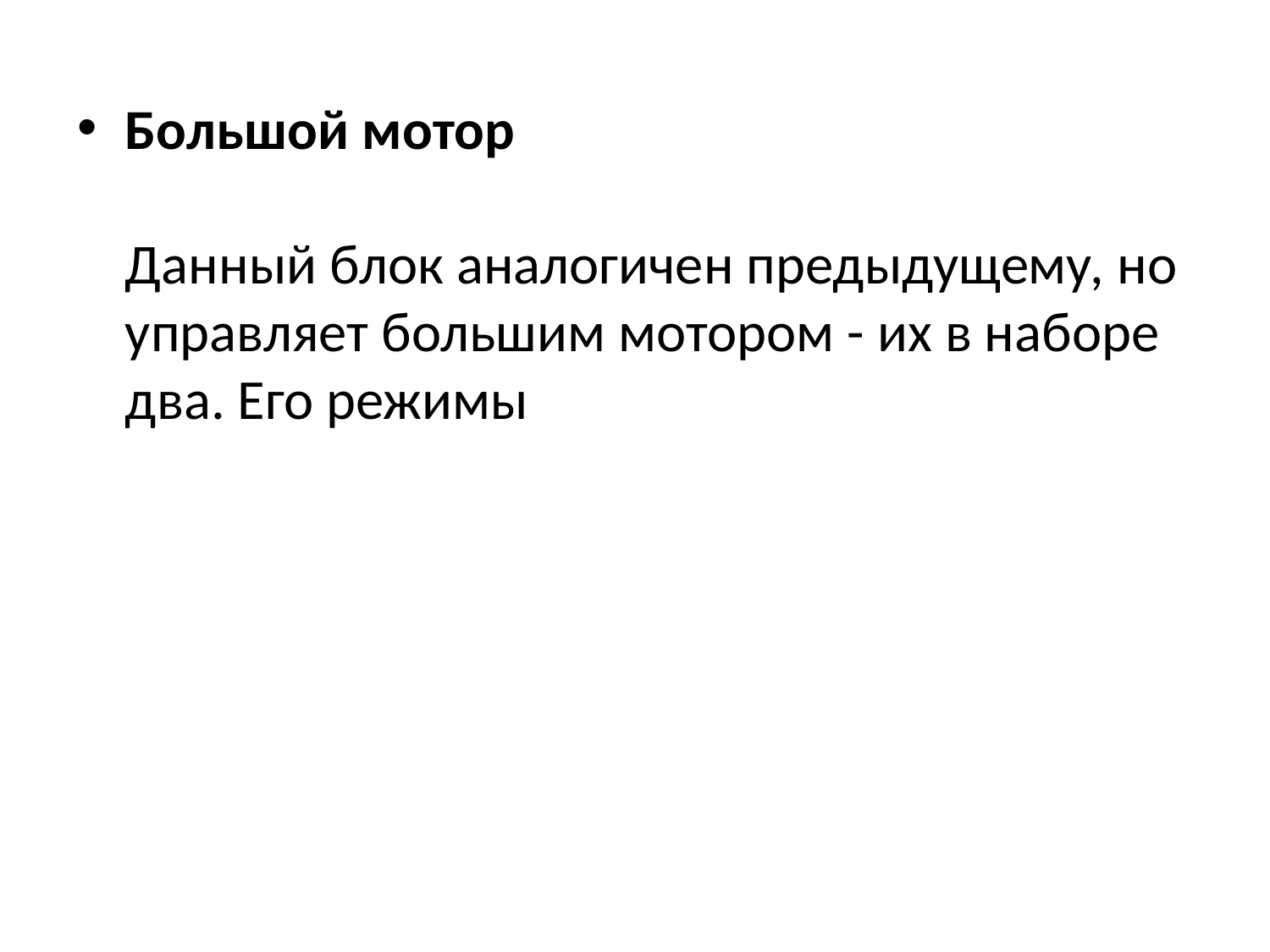

Большой мотор
Данный блок аналогичен предыдущему, но управляет большим мотором - их в наборе два. Его режимы